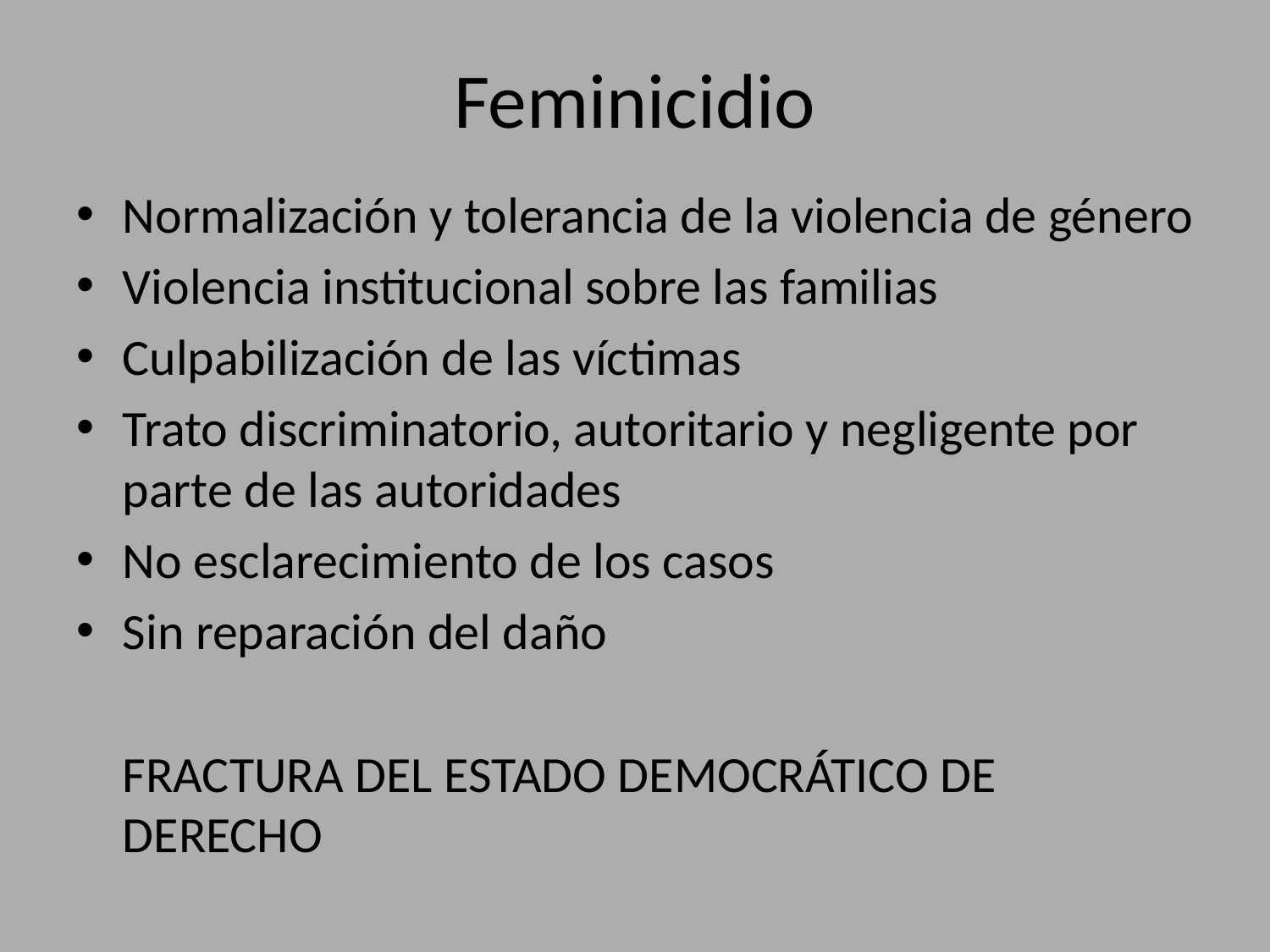

# Feminicidio
Normalización y tolerancia de la violencia de género
Violencia institucional sobre las familias
Culpabilización de las víctimas
Trato discriminatorio, autoritario y negligente por parte de las autoridades
No esclarecimiento de los casos
Sin reparación del daño

	FRACTURA DEL ESTADO DEMOCRÁTICO DE DERECHO